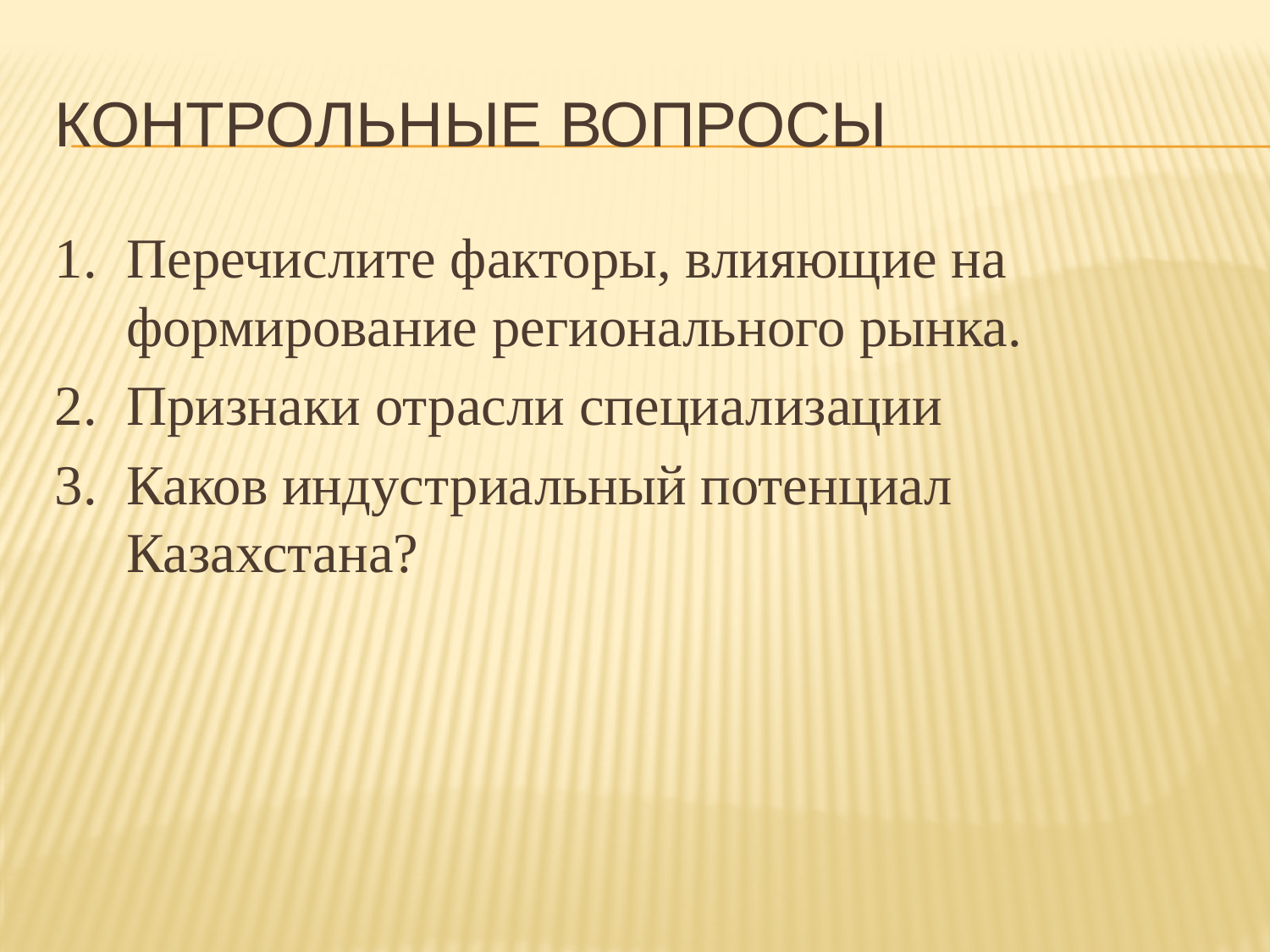

# Контрольные вопросы
Перечислите факторы, влияющие на формирование регионального рынка.
Признаки отрасли специализации
Каков индустриальный потенциал Казахстана?